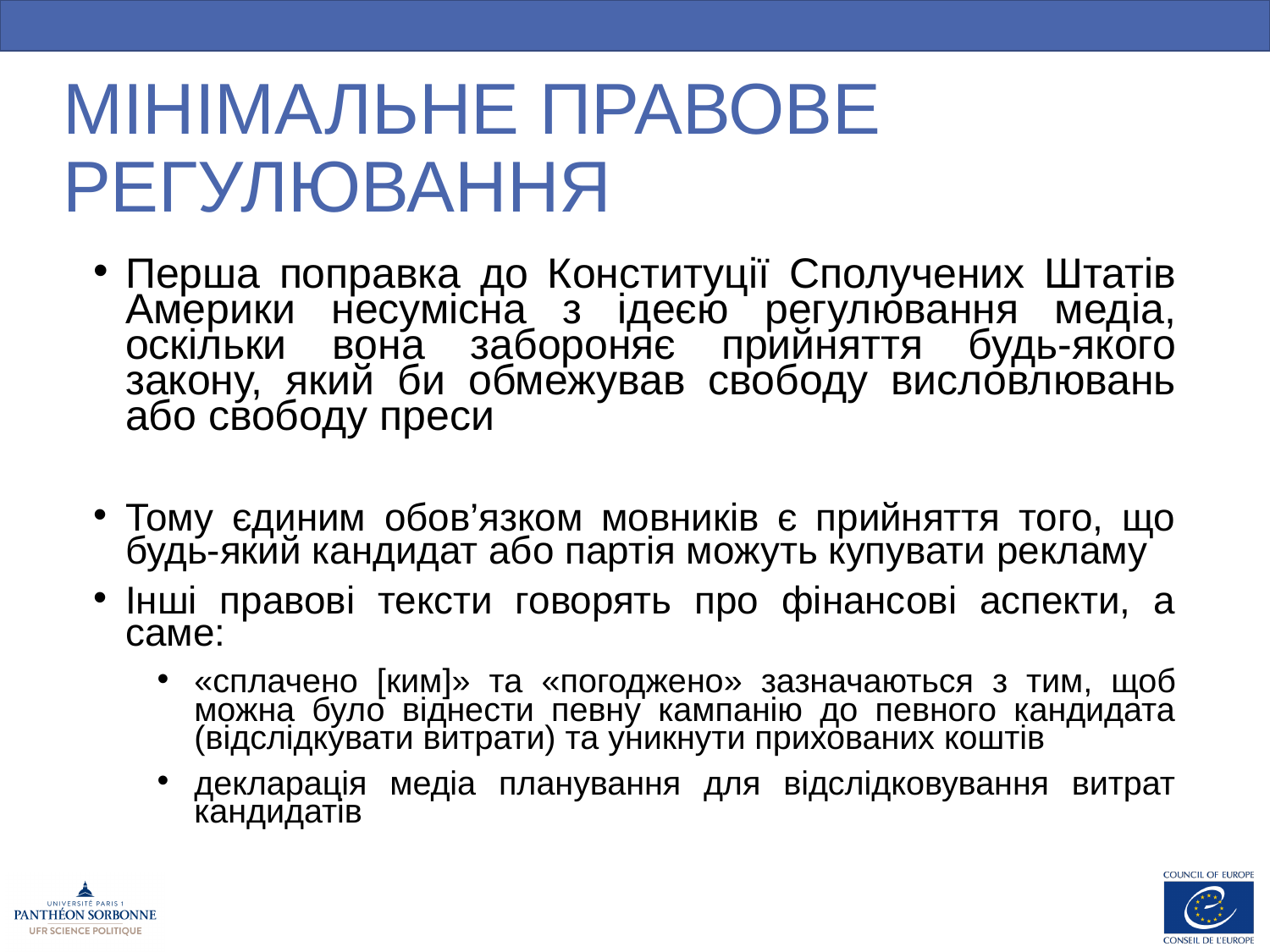

# МІНІМАЛЬНЕ ПРАВОВЕ РЕГУЛЮВАННЯ
Перша поправка до Конституції Сполучених Штатів Америки несумісна з ідеєю регулювання медіа, оскільки вона забороняє прийняття будь-якого закону, який би обмежував свободу висловлювань або свободу преси

Тому єдиним обов’язком мовників є прийняття того, що будь-який кандидат або партія можуть купувати рекламу
Інші правові тексти говорять про фінансові аспекти, а саме:
«сплачено [ким]» та «погоджено» зазначаються з тим, щоб можна було віднести певну кампанію до певного кандидата (відслідкувати витрати) та уникнути прихованих коштів
декларація медіа планування для відслідковування витрат кандидатів